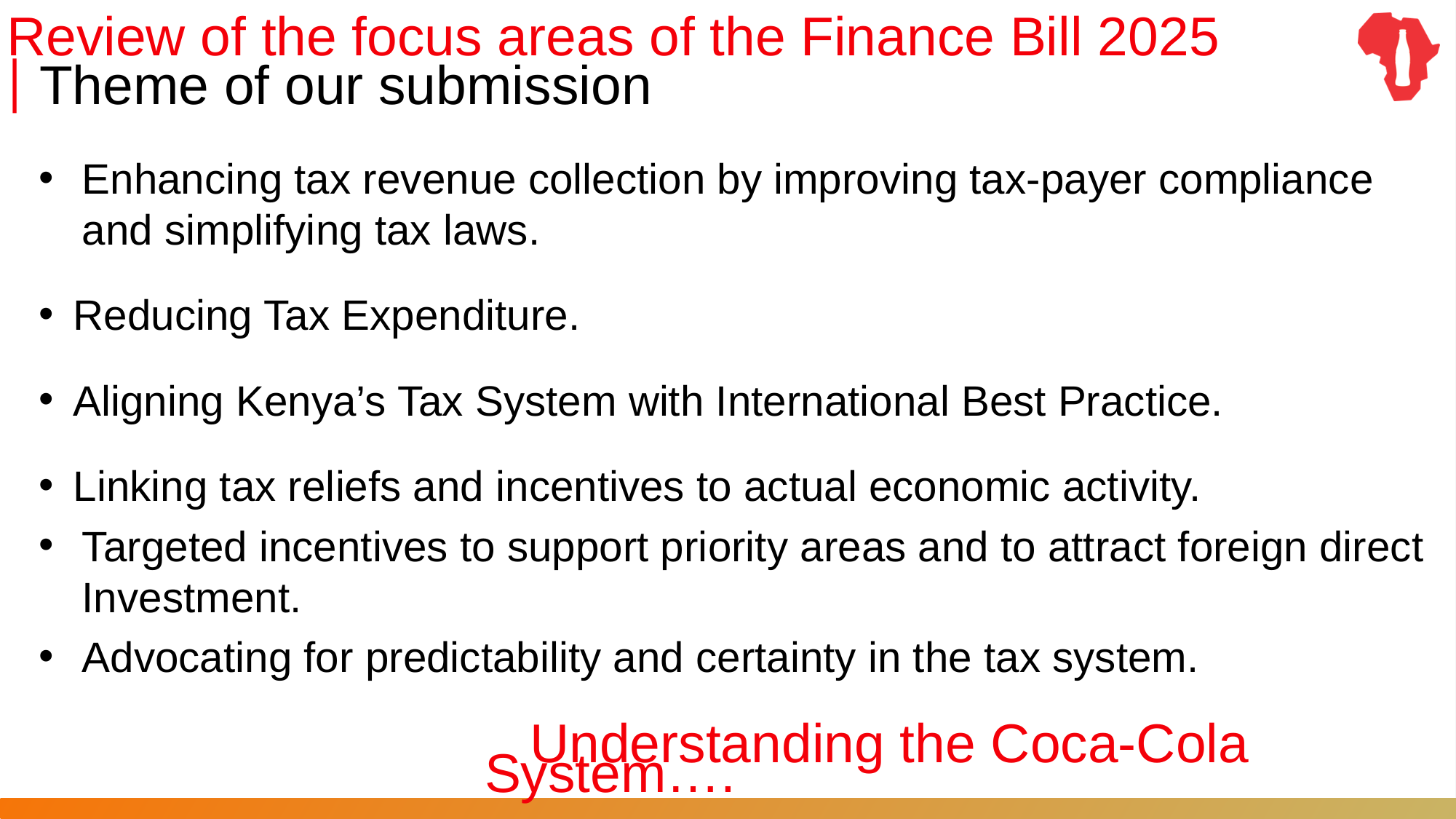

# Review of the focus areas of the Finance Bill 2025 ⎸Theme of our submission

Enhancing tax revenue collection by improving tax-payer compliance and simplifying tax laws.
Reducing Tax Expenditure.
Aligning Kenya’s Tax System with International Best Practice.
Linking tax reliefs and incentives to actual economic activity.
Targeted incentives to support priority areas and to attract foreign direct Investment.
Advocating for predictability and certainty in the tax system.

   Understanding the Coca-Cola System….